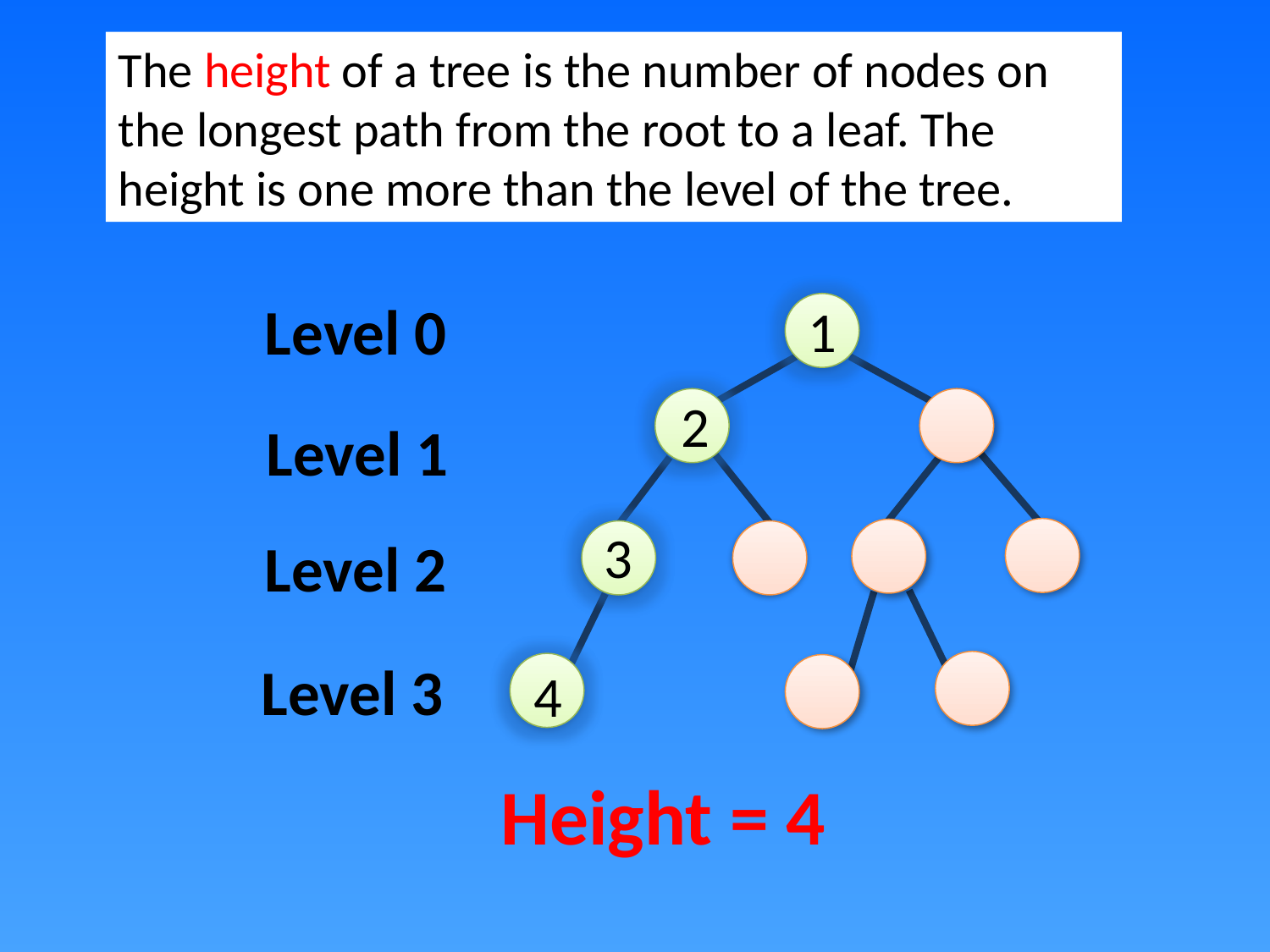

The height of a tree is the number of nodes on the longest path from the root to a leaf. The height is one more than the level of the tree.
Level 0
1

2

Level 1
3

Level 2
Level 3

4

Height = 4